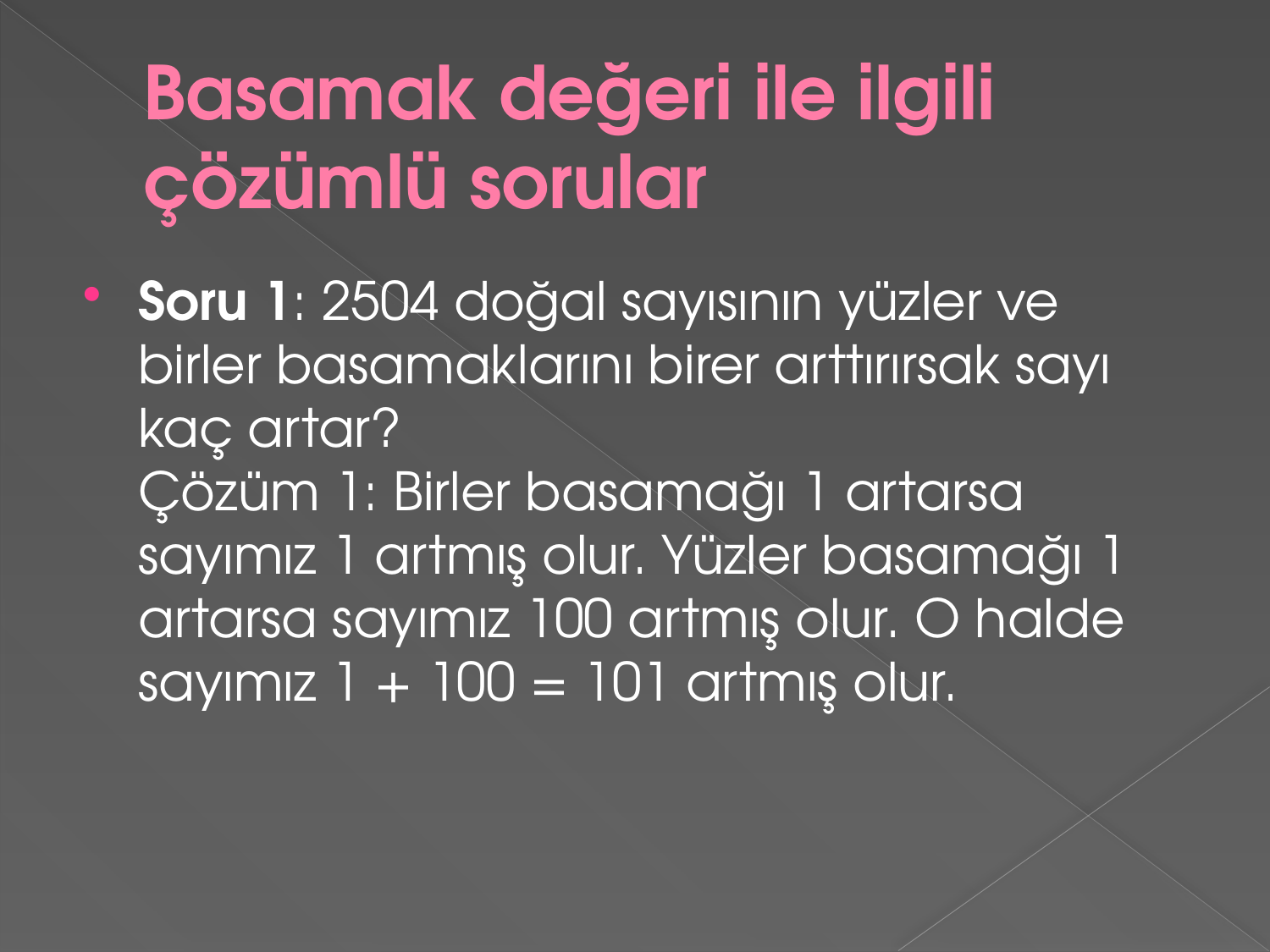

# Basamak değeri ile ilgili çözümlü sorular
Soru 1: 2504 doğal sayısının yüzler ve birler basamaklarını birer arttırırsak sayı kaç artar?
Çözüm 1: Birler basamağı 1 artarsa sayımız 1 artmış olur. Yüzler basamağı 1 artarsa sayımız 100 artmış olur. O halde sayımız 1 + 100 = 101 artmış olur.